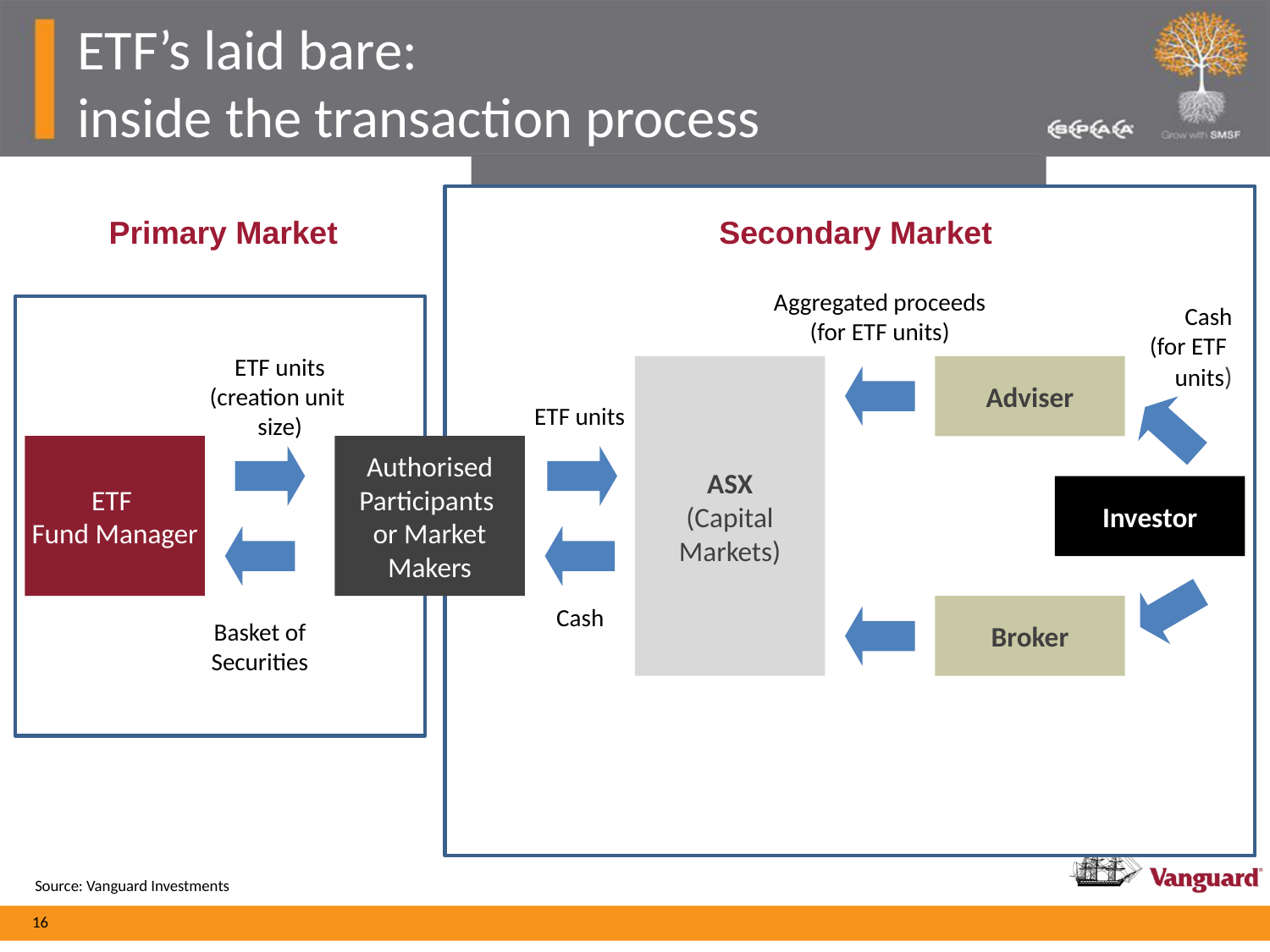

# ETF’s laid bare: inside the transaction process

Primary Market
Secondary Market
Aggregated proceeds
(for ETF units)
ASX
(Capital Markets)

Cash
(for ETF
units)
Adviser
ETF units
(creation unit
size)

ETF units

Authorised Participants
or Market Makers
ETF
Fund Manager

Basket of
Securities
Investor

Cash

Broker
Source: Vanguard Investments
16